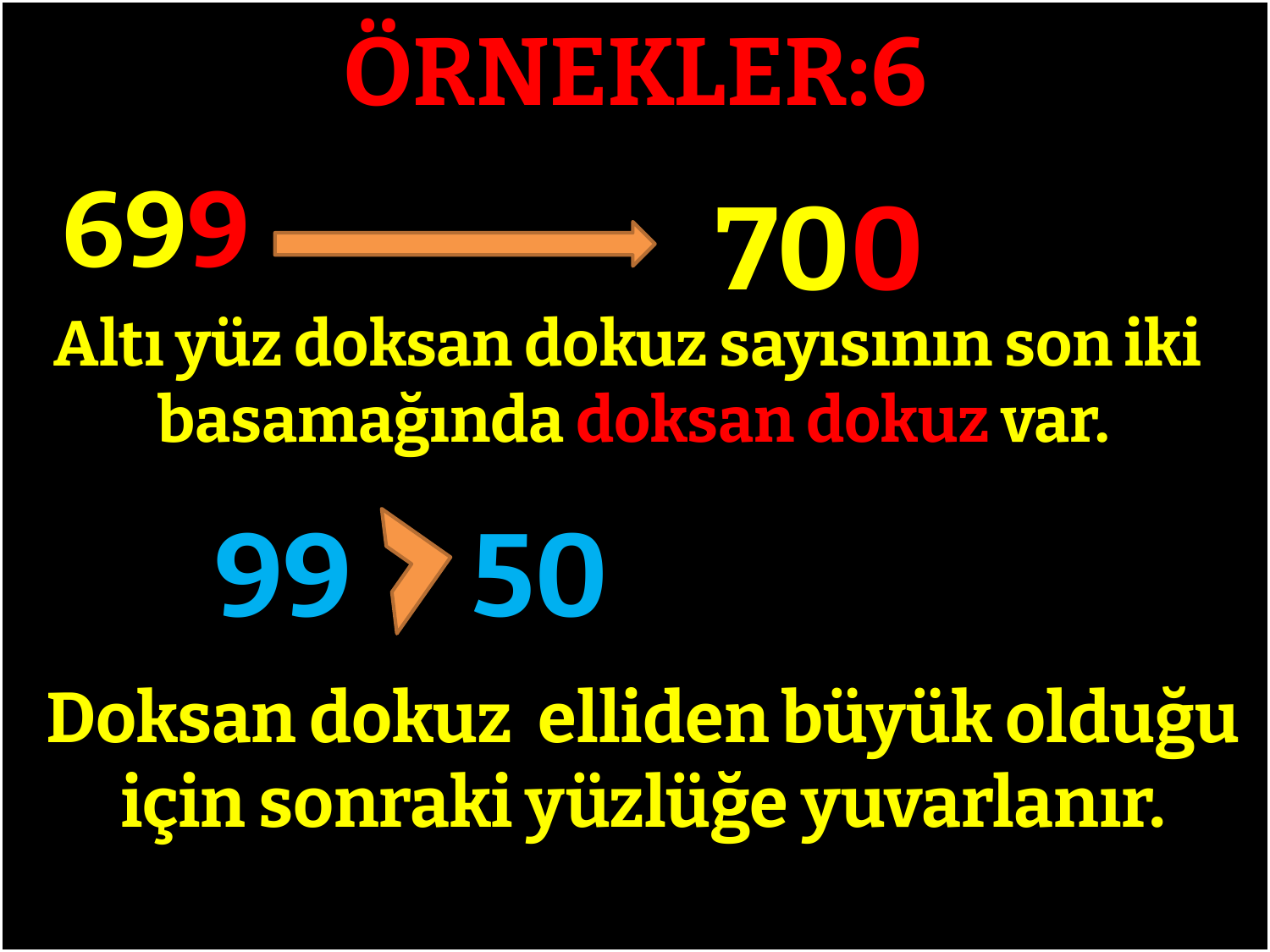

ÖRNEKLER:6
699
700

#
Altı yüz doksan dokuz sayısının son iki  basamağında doksan dokuz var.
99
50

Doksan dokuz  elliden büyük olduğu için sonraki yüzlüğe yuvarlanır.